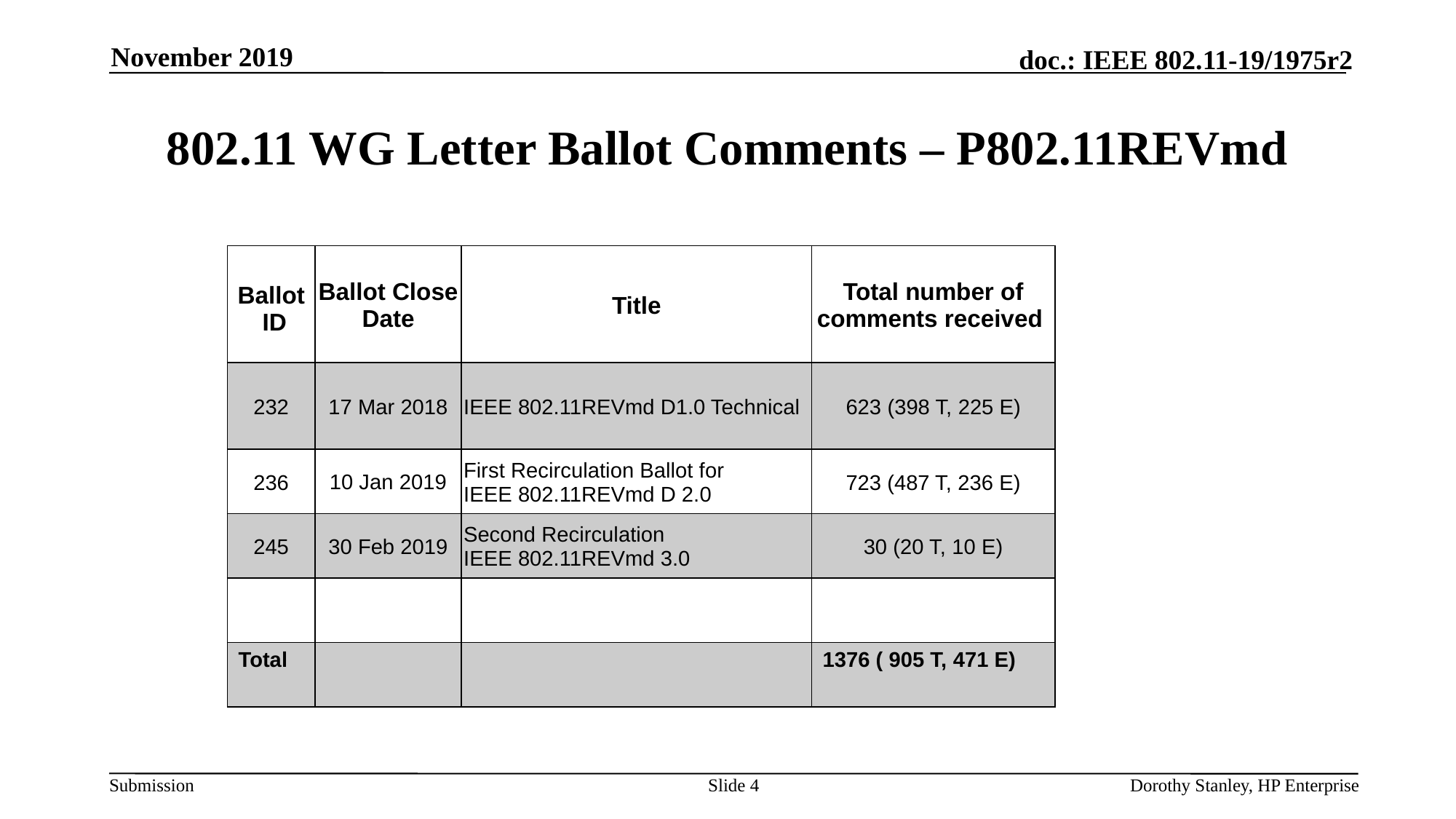

November 2019
# 802.11 WG Letter Ballot Comments – P802.11REVmd
| Ballot ID | Ballot Close Date | Title | Total number of comments received |
| --- | --- | --- | --- |
| 232 | 17 Mar 2018 | IEEE 802.11REVmd D1.0 Technical | 623 (398 T, 225 E) |
| 236 | 10 Jan 2019 | First Recirculation Ballot for IEEE 802.11REVmd D 2.0 | 723 (487 T, 236 E) |
| 245 | 30 Feb 2019 | Second Recirculation IEEE 802.11REVmd 3.0 | 30 (20 T, 10 E) |
|  |  |  |  |
| Total |  |  | 1376 ( 905 T, 471 E) |
Slide 4
Dorothy Stanley, HP Enterprise